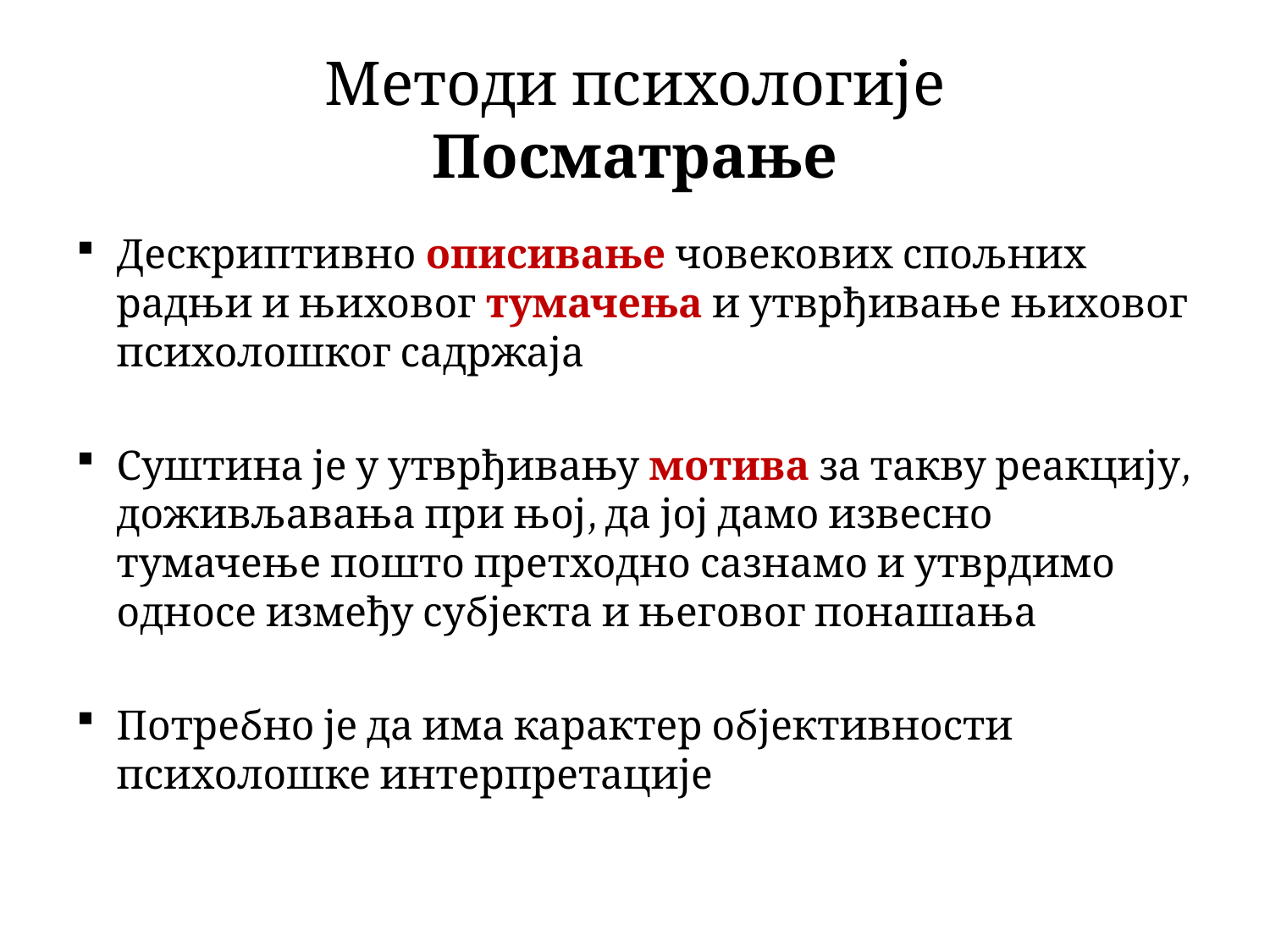

# Методи психологије Посматрање
Дескриптивно описивање човекових спољних радњи и њиховог тумачења и утврђивање њиховог психолошког садржаја

Суштина је у утврђивању мотива за такву реакцију, доживљавања при њој, да јој дамо извесно тумачење пошто претходно сазнамо и утврдимо односе између субјекта и његовог понашања

Потребно је да има карактер објективности психолошке интерпретације